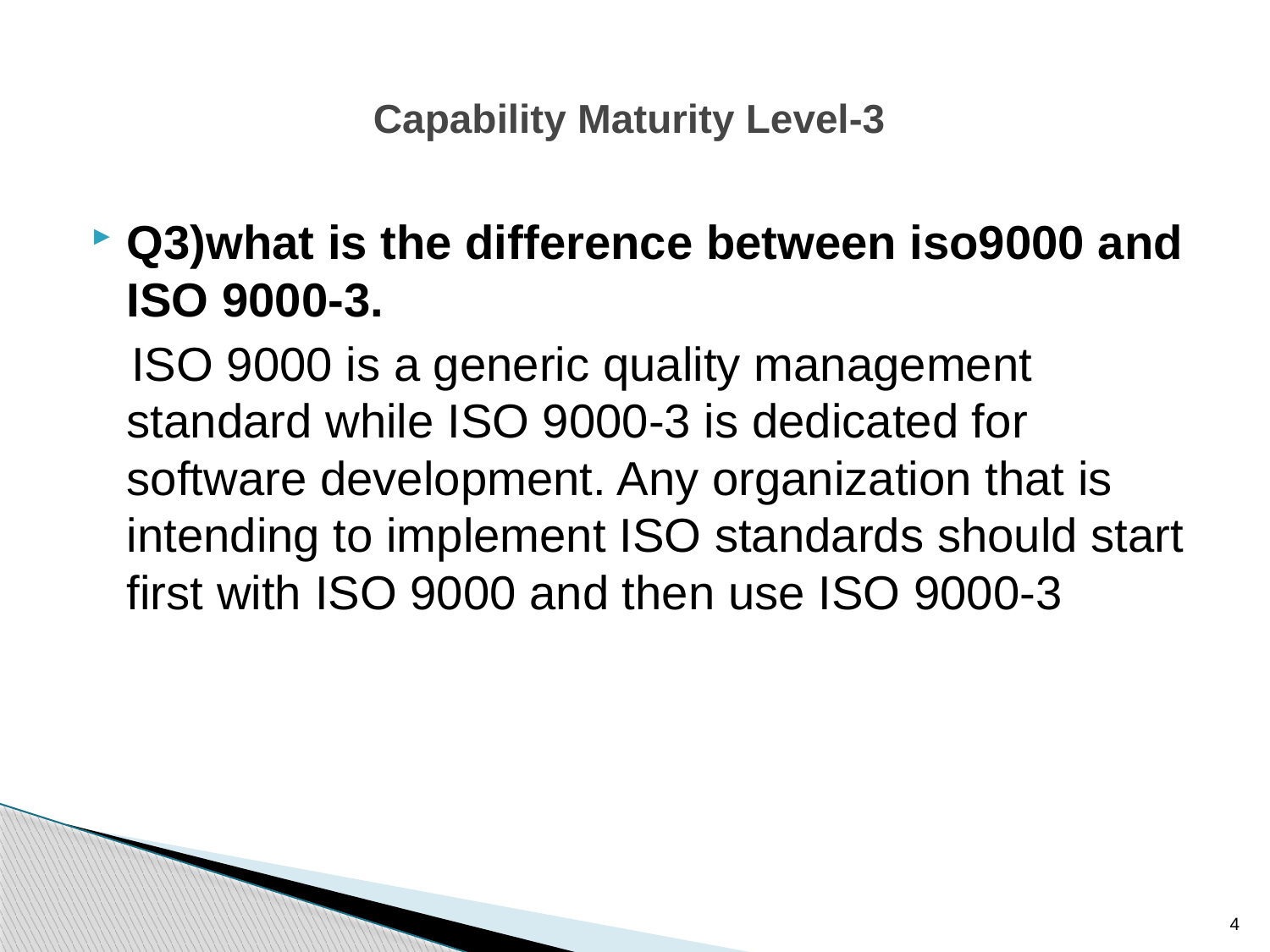

# Capability Maturity Level-3
Q3)what is the difference between iso9000 and ISO 9000-3.
   ISO 9000 is a generic quality management standard while ISO 9000-3 is dedicated for software development. Any organization that is intending to implement ISO standards should start first with ISO 9000 and then use ISO 9000-3

4